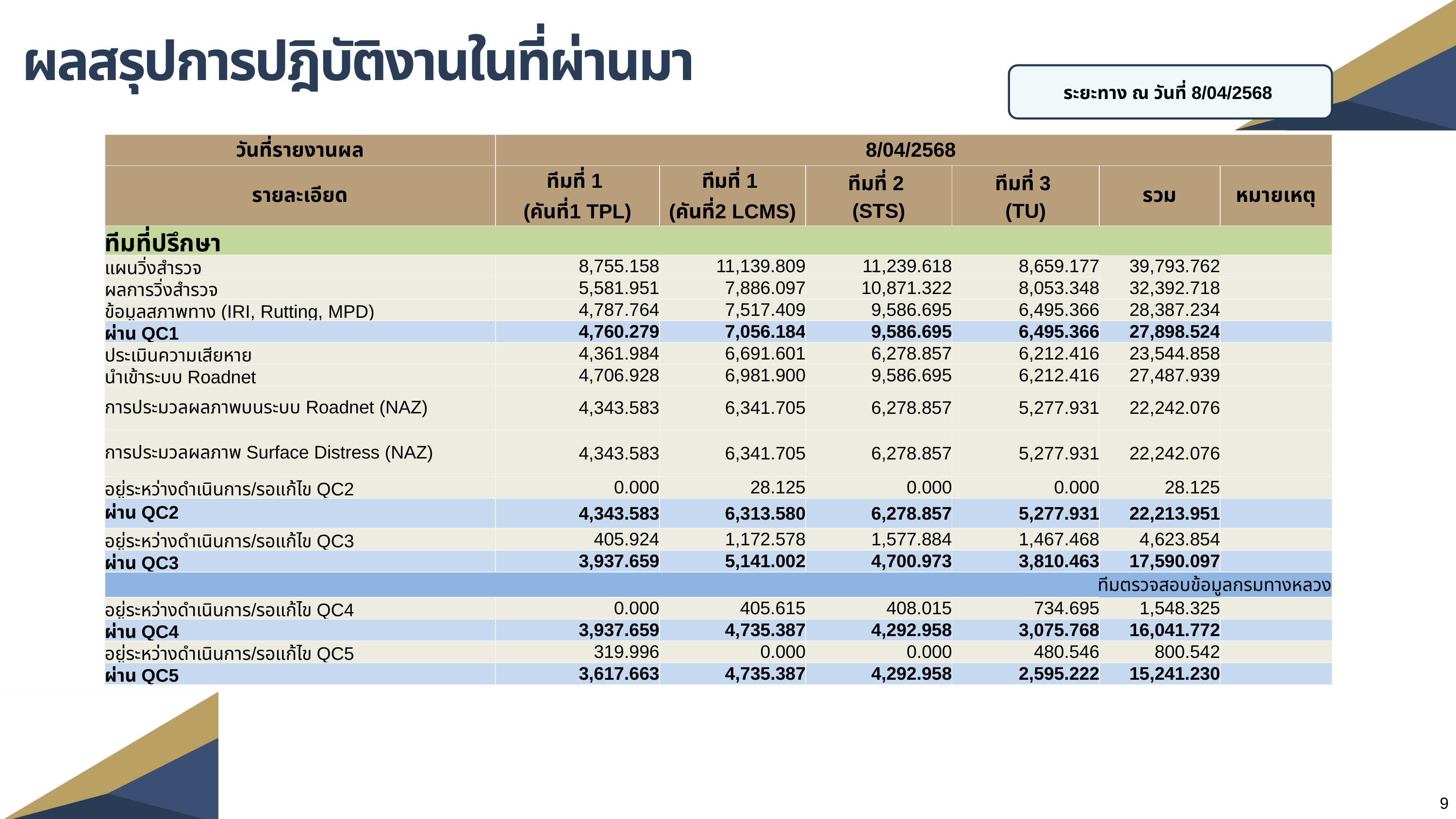

ผลสรุปการปฎิบัติงานในที่ผ่านมา
ระยะทาง ณ วันที่ 8/04/2568
| วันที่รายงานผล | 8/04/2568 |  |  |  |  |  |
| --- | --- | --- | --- | --- | --- | --- |
| รายละเอียด | ทีมที่ 1 (คันที่1 TPL) | ทีมที่ 1 (คันที่2 LCMS) | ทีมที่ 2 (STS) | ทีมที่ 3 (TU) | รวม | หมายเหตุ |
| ทีมที่ปรึกษา |  |  |  |  |  |  |
| แผนวิ่งสำรวจ | 8,755.158 | 11,139.809 | 11,239.618 | 8,659.177 | 39,793.762 |  |
| ผลการวิ่งสำรวจ | 5,581.951 | 7,886.097 | 10,871.322 | 8,053.348 | 32,392.718 |  |
| ข้อมูลสภาพทาง (IRI, Rutting, MPD) | 4,787.764 | 7,517.409 | 9,586.695 | 6,495.366 | 28,387.234 |  |
| ผ่าน QC1 | 4,760.279 | 7,056.184 | 9,586.695 | 6,495.366 | 27,898.524 |  |
| ประเมินความเสียหาย | 4,361.984 | 6,691.601 | 6,278.857 | 6,212.416 | 23,544.858 |  |
| นำเข้าระบบ Roadnet | 4,706.928 | 6,981.900 | 9,586.695 | 6,212.416 | 27,487.939 |  |
| การประมวลผลภาพบนระบบ Roadnet (NAZ) | 4,343.583 | 6,341.705 | 6,278.857 | 5,277.931 | 22,242.076 |  |
| การประมวลผลภาพ Surface Distress (NAZ) | 4,343.583 | 6,341.705 | 6,278.857 | 5,277.931 | 22,242.076 |  |
| อยู่ระหว่างดำเนินการ/รอแก้ไข QC2 | 0.000 | 28.125 | 0.000 | 0.000 | 28.125 |  |
| ผ่าน QC2 | 4,343.583 | 6,313.580 | 6,278.857 | 5,277.931 | 22,213.951 |  |
| อยู่ระหว่างดำเนินการ/รอแก้ไข QC3 | 405.924 | 1,172.578 | 1,577.884 | 1,467.468 | 4,623.854 |  |
| ผ่าน QC3 | 3,937.659 | 5,141.002 | 4,700.973 | 3,810.463 | 17,590.097 |  |
| ทีมตรวจสอบข้อมูลกรมทางหลวง |  |  |  |  |  |  |
| อยู่ระหว่างดำเนินการ/รอแก้ไข QC4 | 0.000 | 405.615 | 408.015 | 734.695 | 1,548.325 |  |
| ผ่าน QC4 | 3,937.659 | 4,735.387 | 4,292.958 | 3,075.768 | 16,041.772 |  |
| อยู่ระหว่างดำเนินการ/รอแก้ไข QC5 | 319.996 | 0.000 | 0.000 | 480.546 | 800.542 |  |
| ผ่าน QC5 | 3,617.663 | 4,735.387 | 4,292.958 | 2,595.222 | 15,241.230 |  |
9